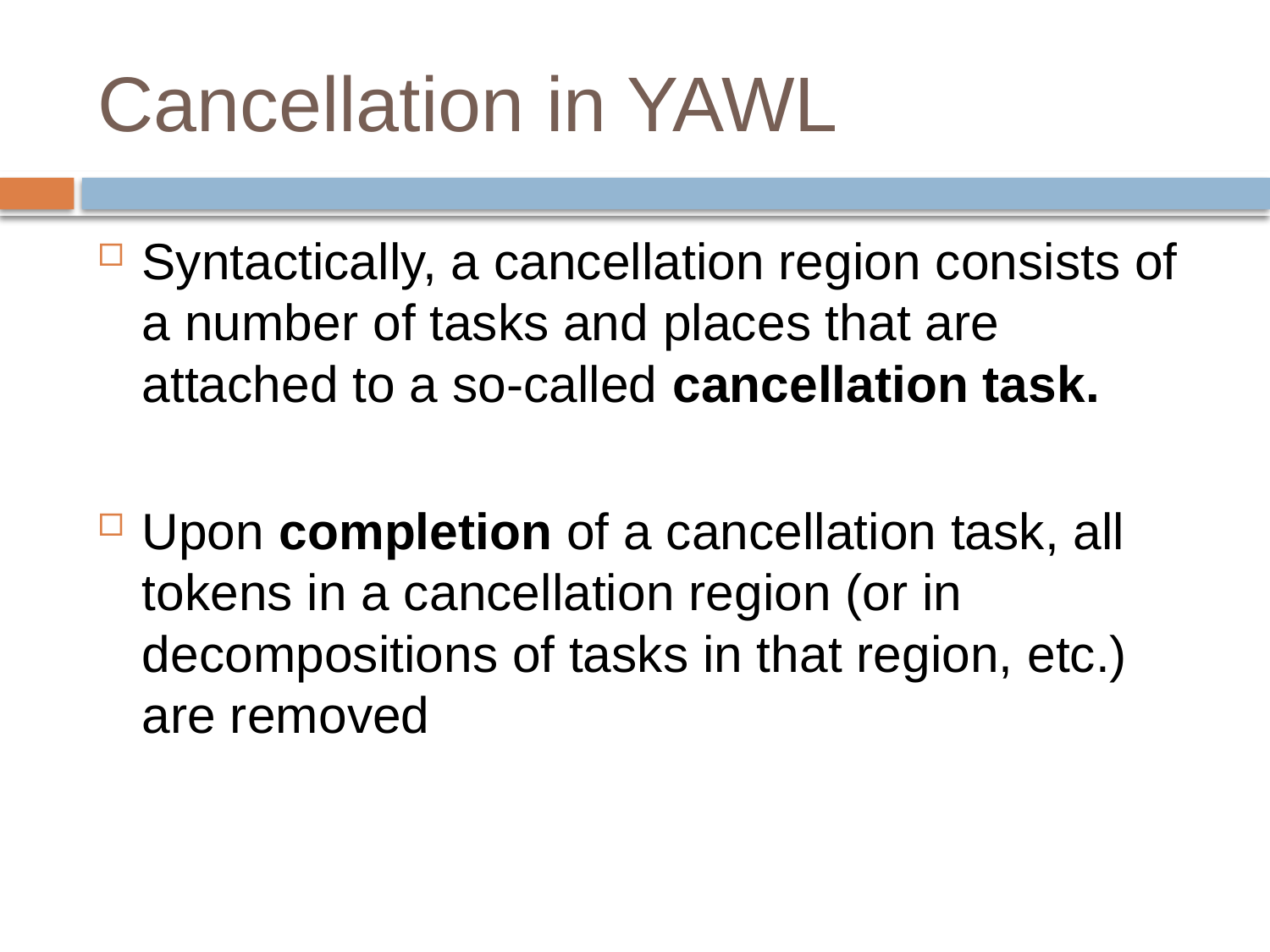

# Cancellation in YAWL
Syntactically, a cancellation region consists of a number of tasks and places that are attached to a so-called cancellation task.

Upon completion of a cancellation task, all tokens in a cancellation region (or in decompositions of tasks in that region, etc.) are removed